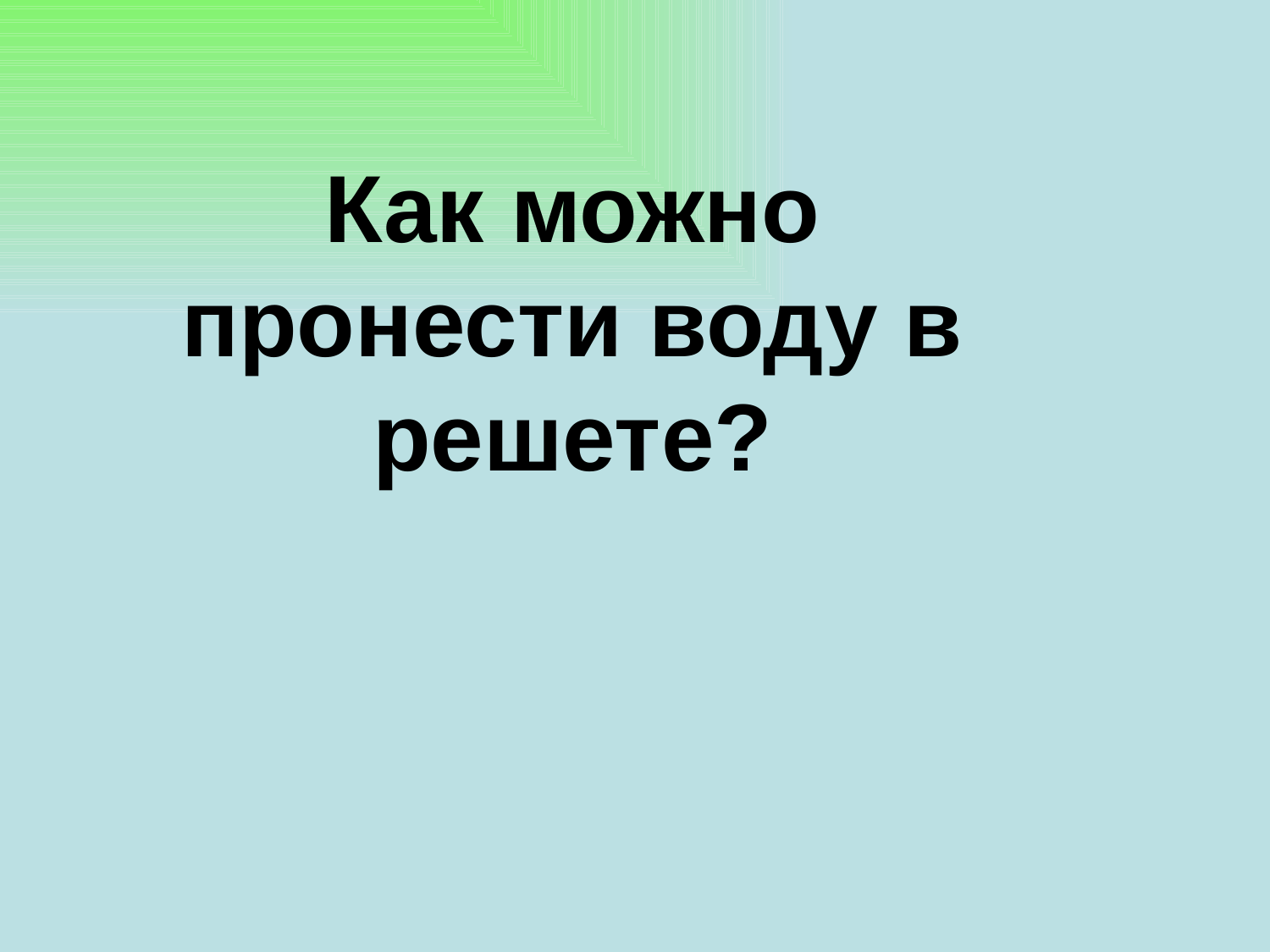

# Как можно пронести воду в решете?